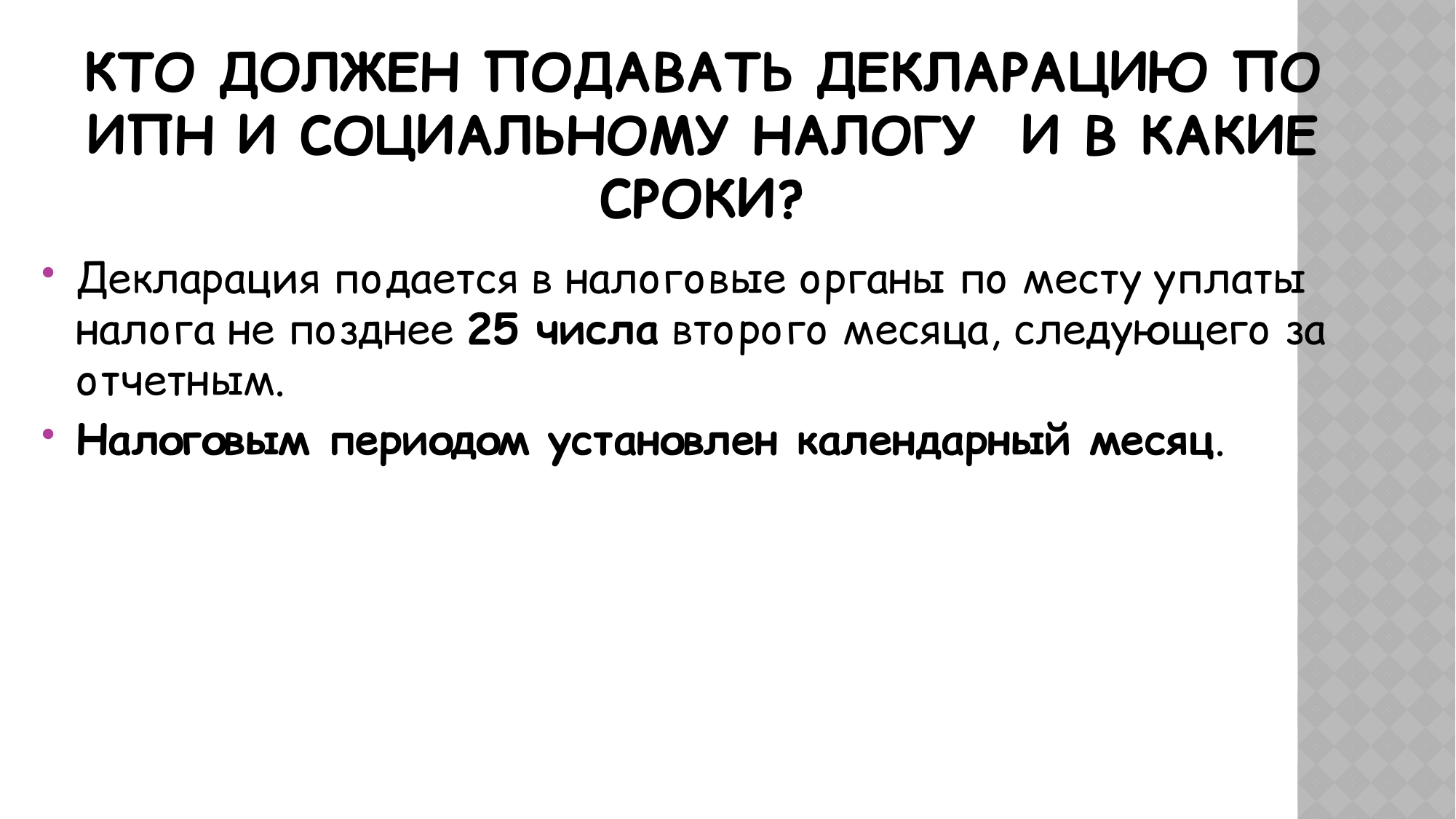

# Кто должен подавать Декларацию по ИПН и социальному налогу  и в какие сроки?
Декларация подается в налоговые органы по месту уплаты налога не позднее 25 числа второго месяца, следующего за отчетным.
Налоговым периодом установлен календарный месяц.